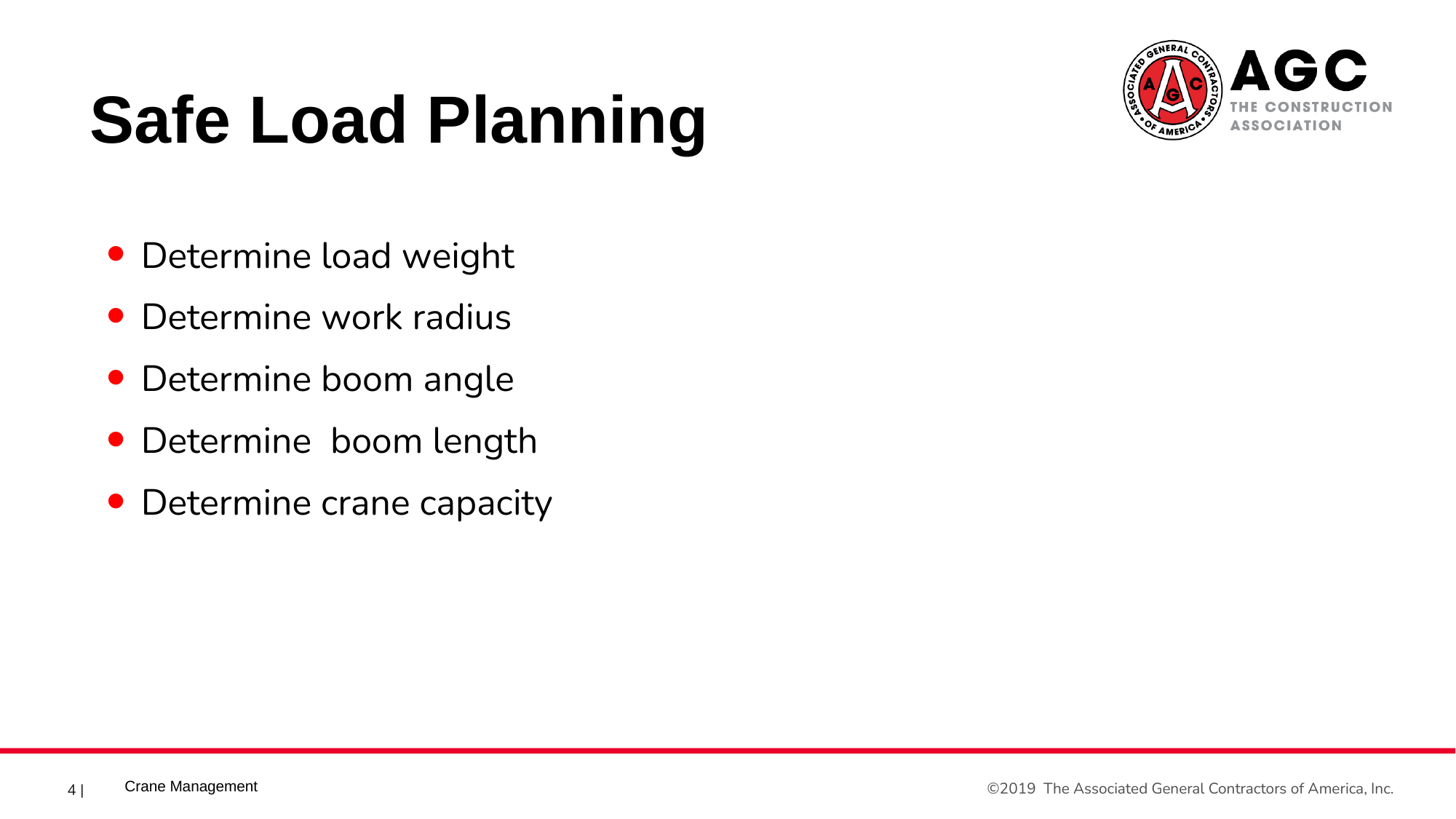

Safe Load Planning

Determine load weight
Determine work radius
Determine boom angle
Determine  boom length
Determine crane capacity
Crane Management